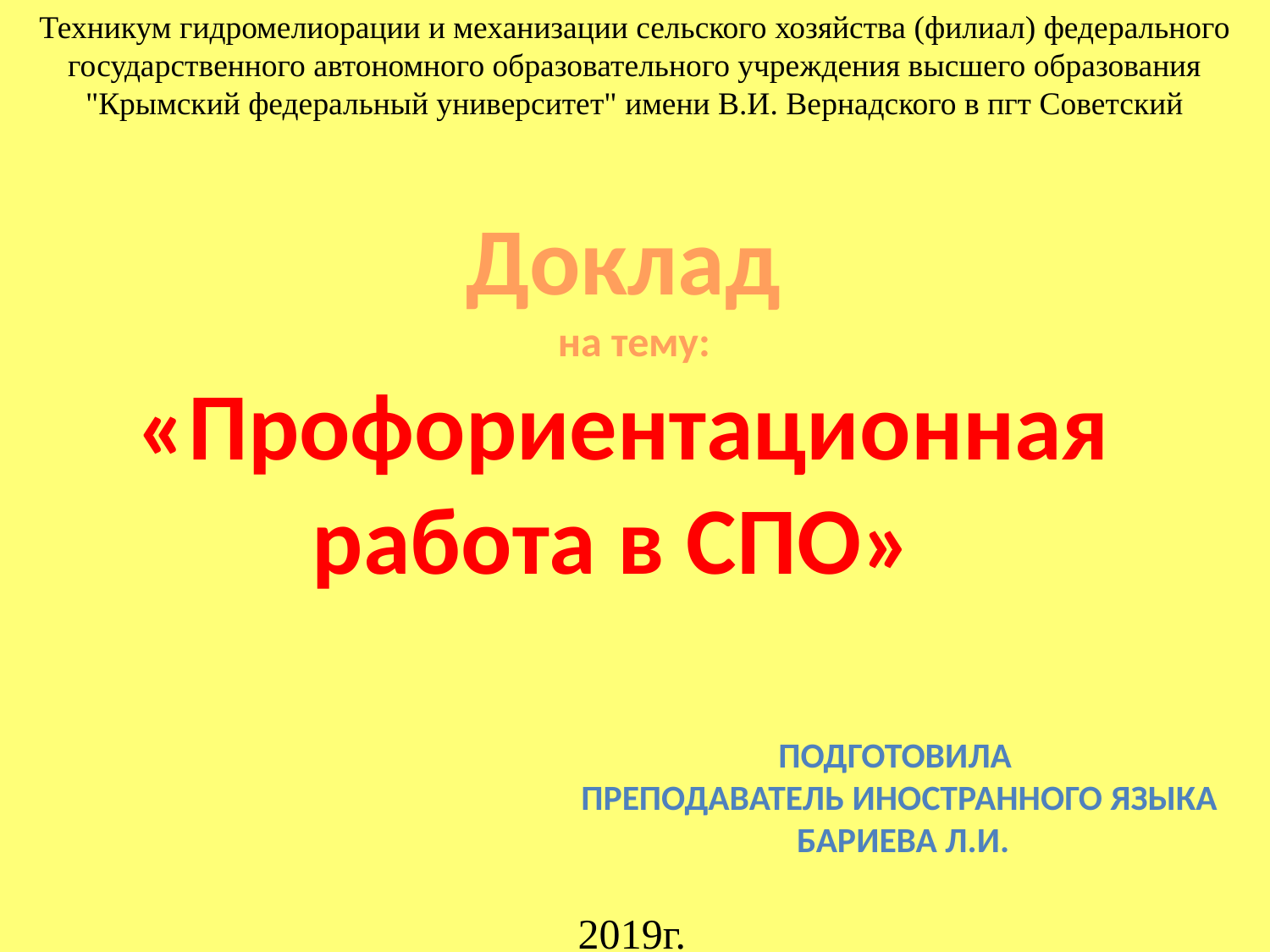

Техникум гидромелиорации и механизации сельского хозяйства (филиал) федерального государственного автономного образовательного учреждения высшего образования "Крымский федеральный университет" имени В.И. Вернадского в пгт Советский

Доклад
на тему:
«Профориентационная
работа в СПО»

Подготовила
преподаватель иностранного языка
 Бариева л.и.
2019г.